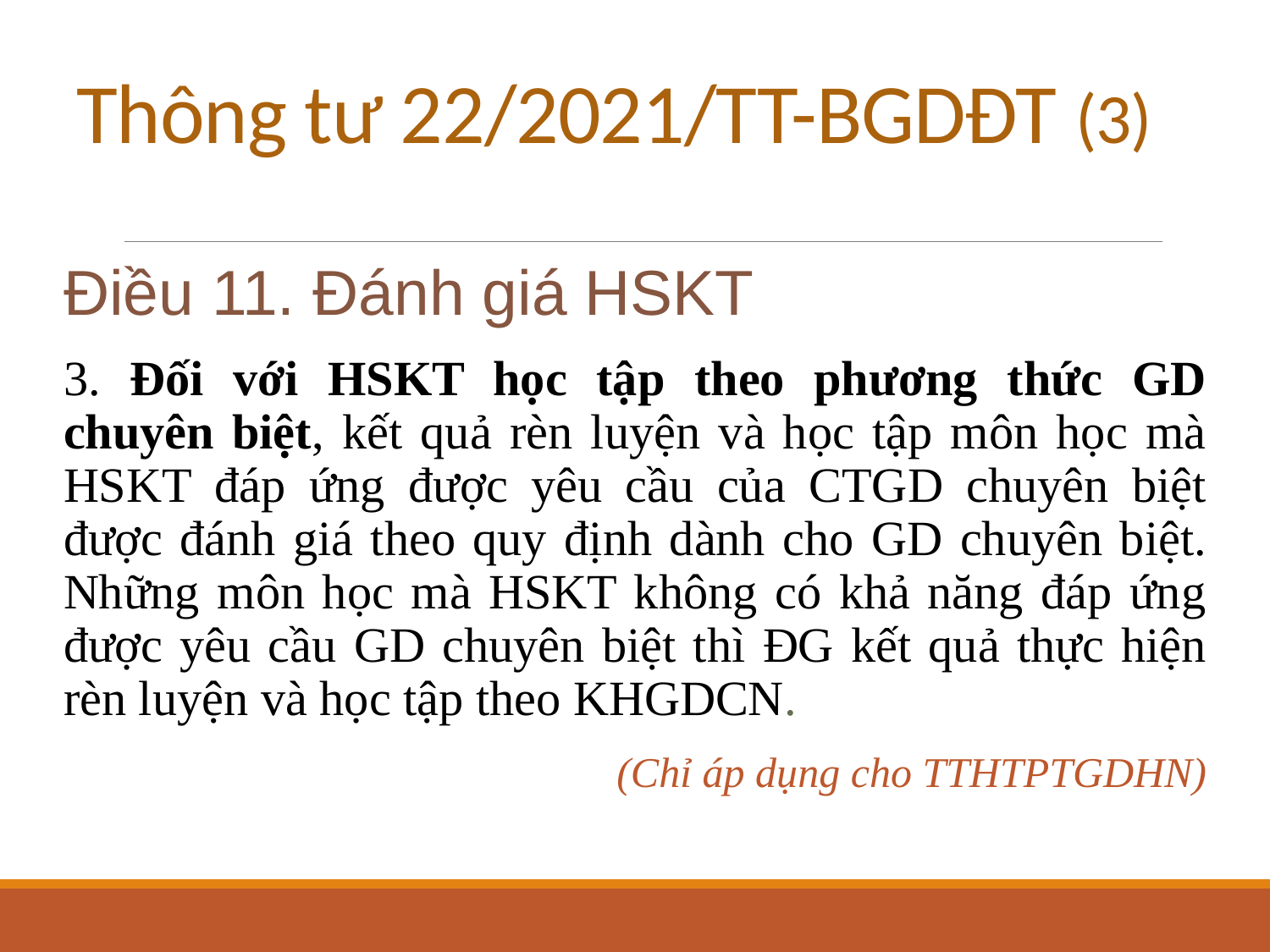

# Thông tư 22/2021/TT-BGDĐT (3)
Điều 11. Đánh giá HSKT
3. Đối với HSKT học tập theo phương thức GD chuyên biệt, kết quả rèn luyện và học tập môn học mà HSKT đáp ứng được yêu cầu của CTGD chuyên biệt được đánh giá theo quy định dành cho GD chuyên biệt. Những môn học mà HSKT không có khả năng đáp ứng được yêu cầu GD chuyên biệt thì ĐG kết quả thực hiện rèn luyện và học tập theo KHGDCN.
(Chỉ áp dụng cho TTHTPTGDHN)